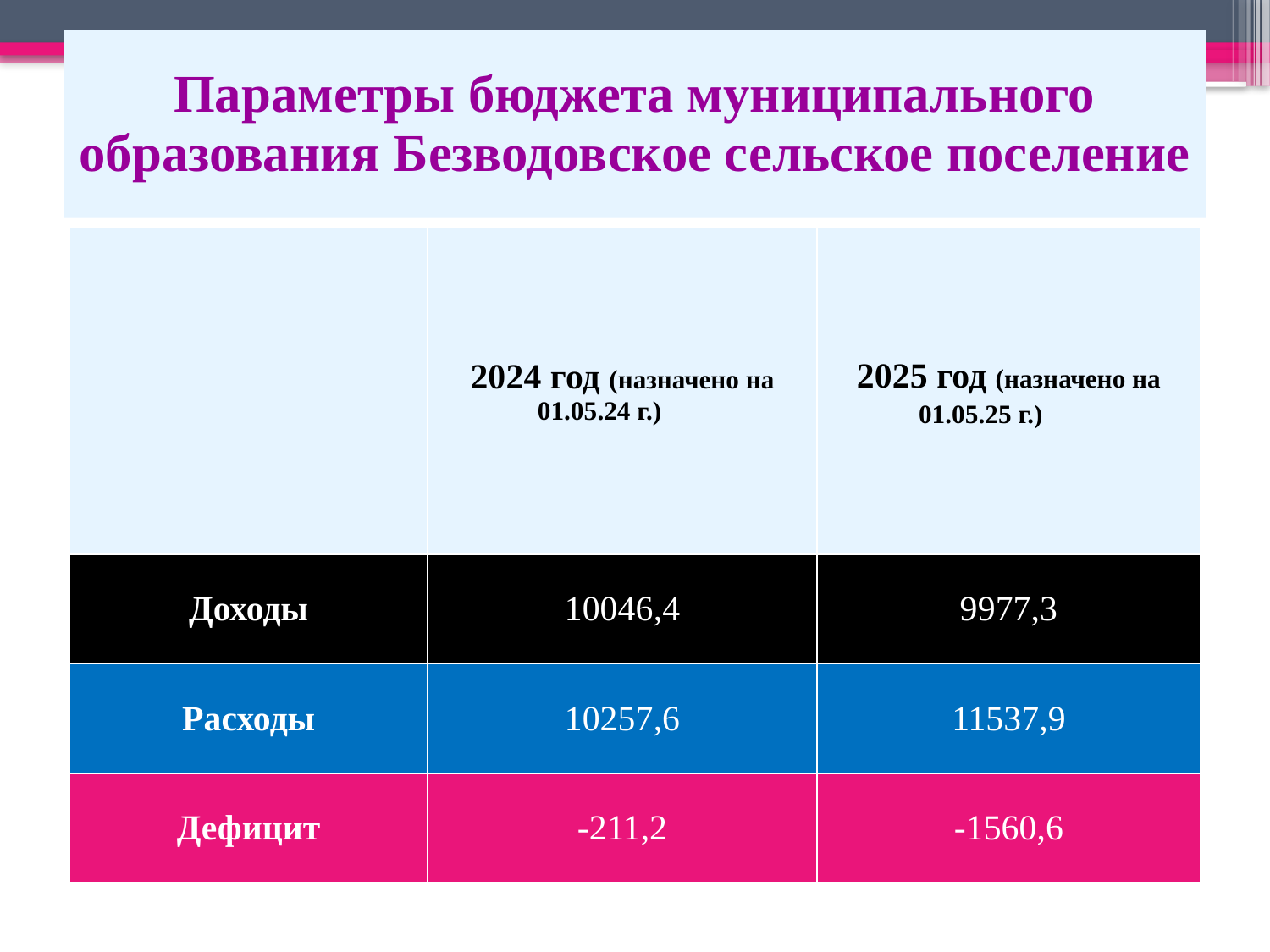

# Параметры бюджета муниципального образования Безводовское сельское поселение
|  | 2024 год (назначено на 01.05.24 г.) | 2025 год (назначено на 01.05.25 г.) |
| --- | --- | --- |
| Доходы | 10046,4 | 9977,3 |
| Расходы | 10257,6 | 11537,9 |
| Дефицит | -211,2 | -1560,6 |